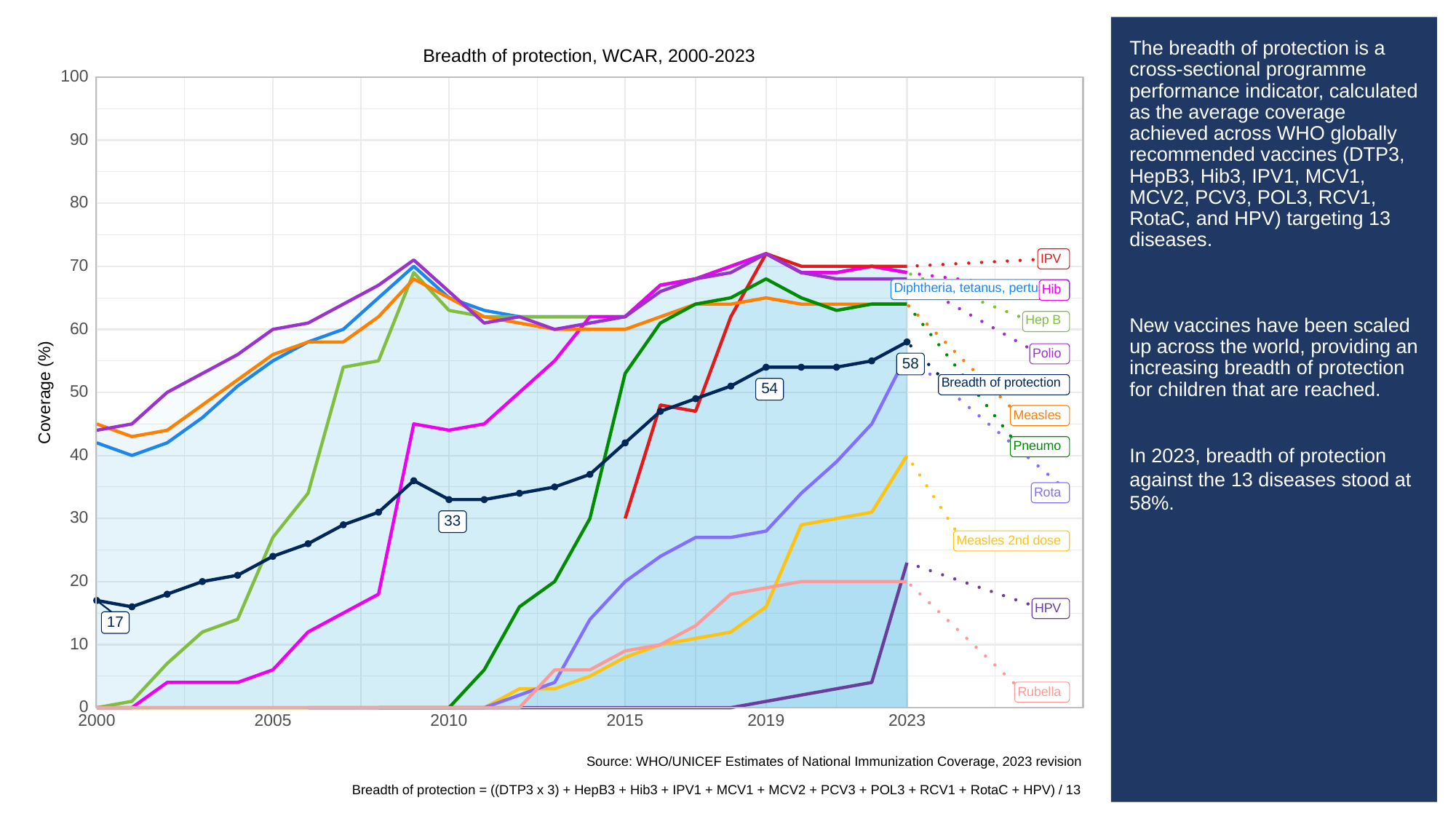

# The breadth of protection is a cross-sectional programme performance indicator, calculated as the average coverage achieved across WHO globally recommended vaccines (DTP3, HepB3, Hib3, IPV1, MCV1, MCV2, PCV3, POL3, RCV1, RotaC, and HPV) targeting 13 diseases.

New vaccines have been scaled up across the world, providing an increasing breadth of protection for children that are reached.

In 2023, breadth of protection against the 13 diseases stood at 58%.

Breadth of protection, WCAR, 2000-2023
100

90

80

IPV

70

Diphtheria, tetanus, pertussis
Hib

Hep B
60

Polio

58

Breadth of protection

54
Coverage (%)
50

Measles

Pneumo
40

Rota

30
33

Measles 2nd dose

20

HPV

17
10

Rubella
0

2023
2000
2005
2010
2015
2019
Source: WHO/UNICEF Estimates of National Immunization Coverage, 2023 revision

Breadth of protection = ((DTP3 x 3) + HepB3 + Hib3 + IPV1 + MCV1 + MCV2 + PCV3 + POL3 + RCV1 + RotaC + HPV) / 13